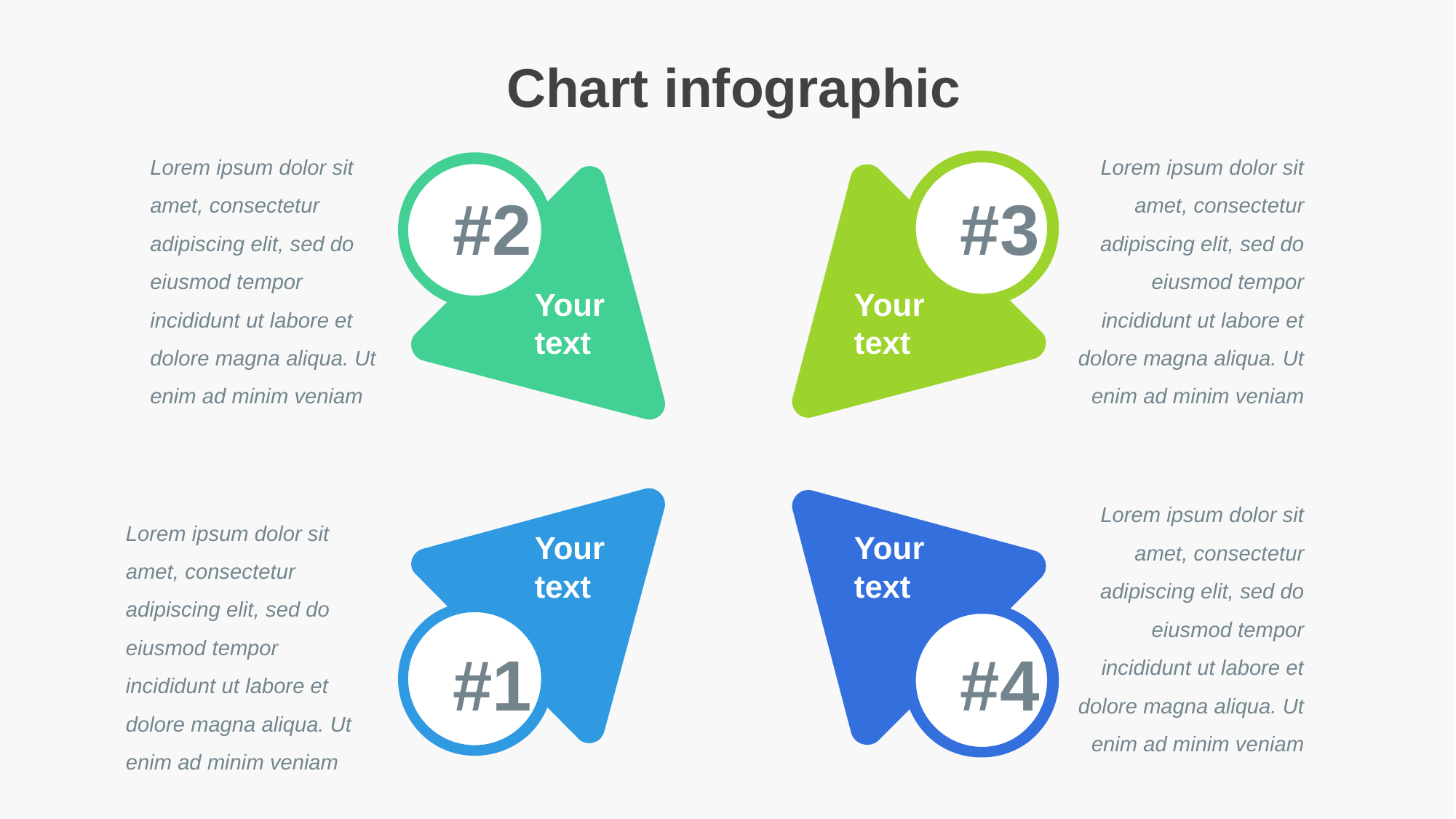

Chart infographic
Lorem ipsum dolor sit amet, consectetur adipiscing elit, sed do eiusmod tempor incididunt ut labore et dolore magna aliqua. Ut enim ad minim veniam
Lorem ipsum dolor sit amet, consectetur adipiscing elit, sed do eiusmod tempor incididunt ut labore et dolore magna aliqua. Ut enim ad minim veniam

#3
Your text

#2
Your text
Lorem ipsum dolor sit amet, consectetur adipiscing elit, sed do eiusmod tempor incididunt ut labore et dolore magna aliqua. Ut enim ad minim veniam

Your text

#1

Your text

#4
Lorem ipsum dolor sit amet, consectetur adipiscing elit, sed do eiusmod tempor incididunt ut labore et dolore magna aliqua. Ut enim ad minim veniam